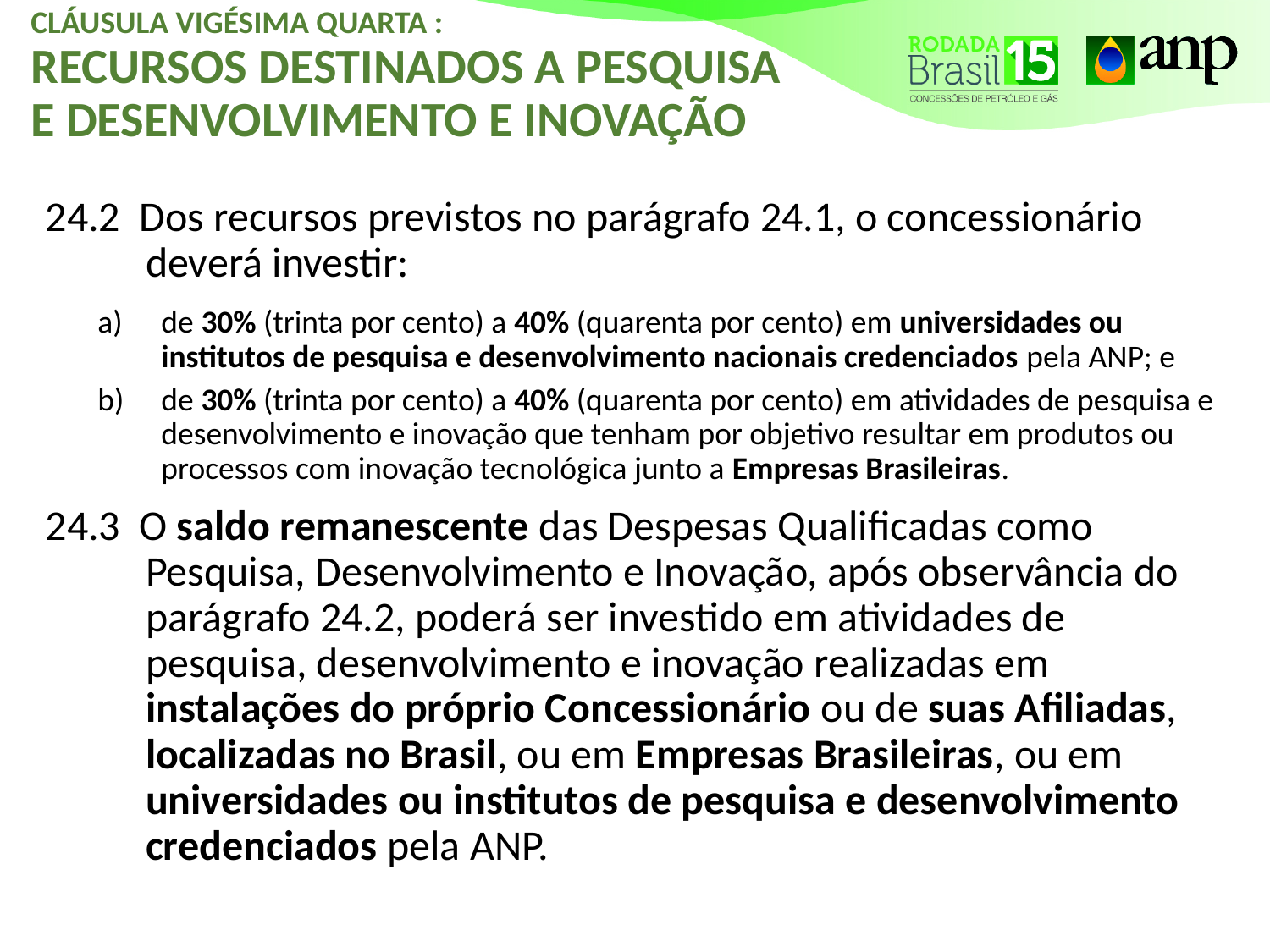

# Cláusula vigésima quarta : RECURSOS DESTINADOS A Pesquisa e Desenvolvimento e Inovação
24.2  Dos recursos previstos no parágrafo 24.1, o concessionário deverá investir:
de 30% (trinta por cento) a 40% (quarenta por cento) em universidades ou institutos de pesquisa e desenvolvimento nacionais credenciados pela ANP; e
de 30% (trinta por cento) a 40% (quarenta por cento) em atividades de pesquisa e desenvolvimento e inovação que tenham por objetivo resultar em produtos ou processos com inovação tecnológica junto a Empresas Brasileiras.
24.3  O saldo remanescente das Despesas Qualificadas como Pesquisa, Desenvolvimento e Inovação, após observância do parágrafo 24.2, poderá ser investido em atividades de pesquisa, desenvolvimento e inovação realizadas em instalações do próprio Concessionário ou de suas Afiliadas, localizadas no Brasil, ou em Empresas Brasileiras, ou em universidades ou institutos de pesquisa e desenvolvimento credenciados pela ANP.